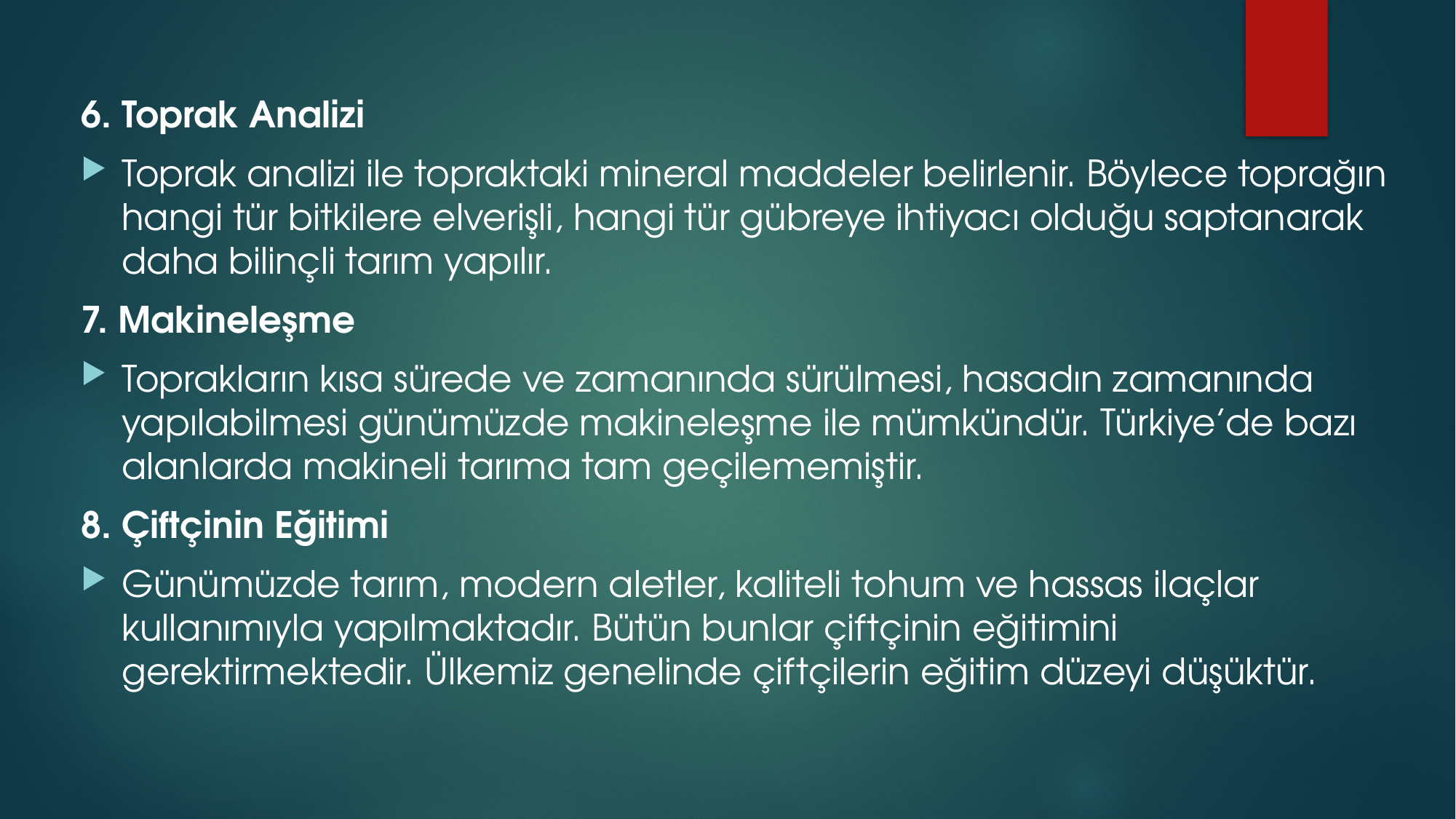

6. Toprak Analizi
Toprak analizi ile topraktaki mineral maddeler belirlenir. Böylece toprağın hangi tür bitkilere elverişli, hangi tür gübreye ihtiyacı olduğu saptanarak daha bilinçli tarım yapılır.
7. Makineleşme
Toprakların kısa sürede ve zamanında sürülmesi, hasadın zamanında yapılabilmesi günümüzde makineleşme ile mümkündür. Türkiye’de bazı alanlarda makineli tarıma tam geçilememiştir.
8. Çiftçinin Eğitimi
Günümüzde tarım, modern aletler, kaliteli tohum ve hassas ilaçlar kullanımıyla yapılmaktadır. Bütün bunlar çiftçinin eğitimini gerektirmektedir. Ülkemiz genelinde çiftçilerin eğitim düzeyi düşüktür.